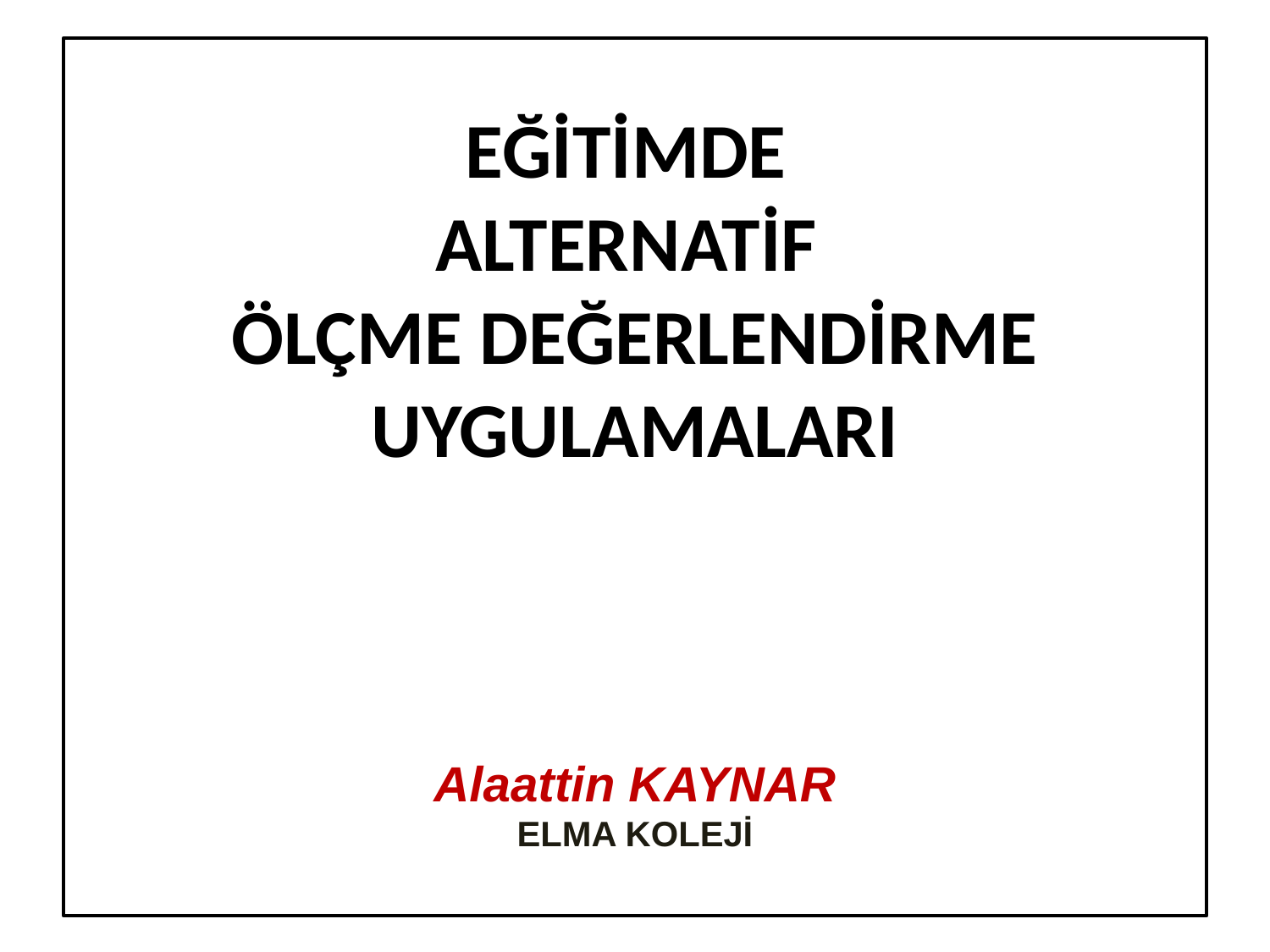

# EĞİTİMDE ALTERNATİF ÖLÇME DEĞERLENDİRME UYGULAMALARI Alaattin KAYNAR ELMA KOLEJİ